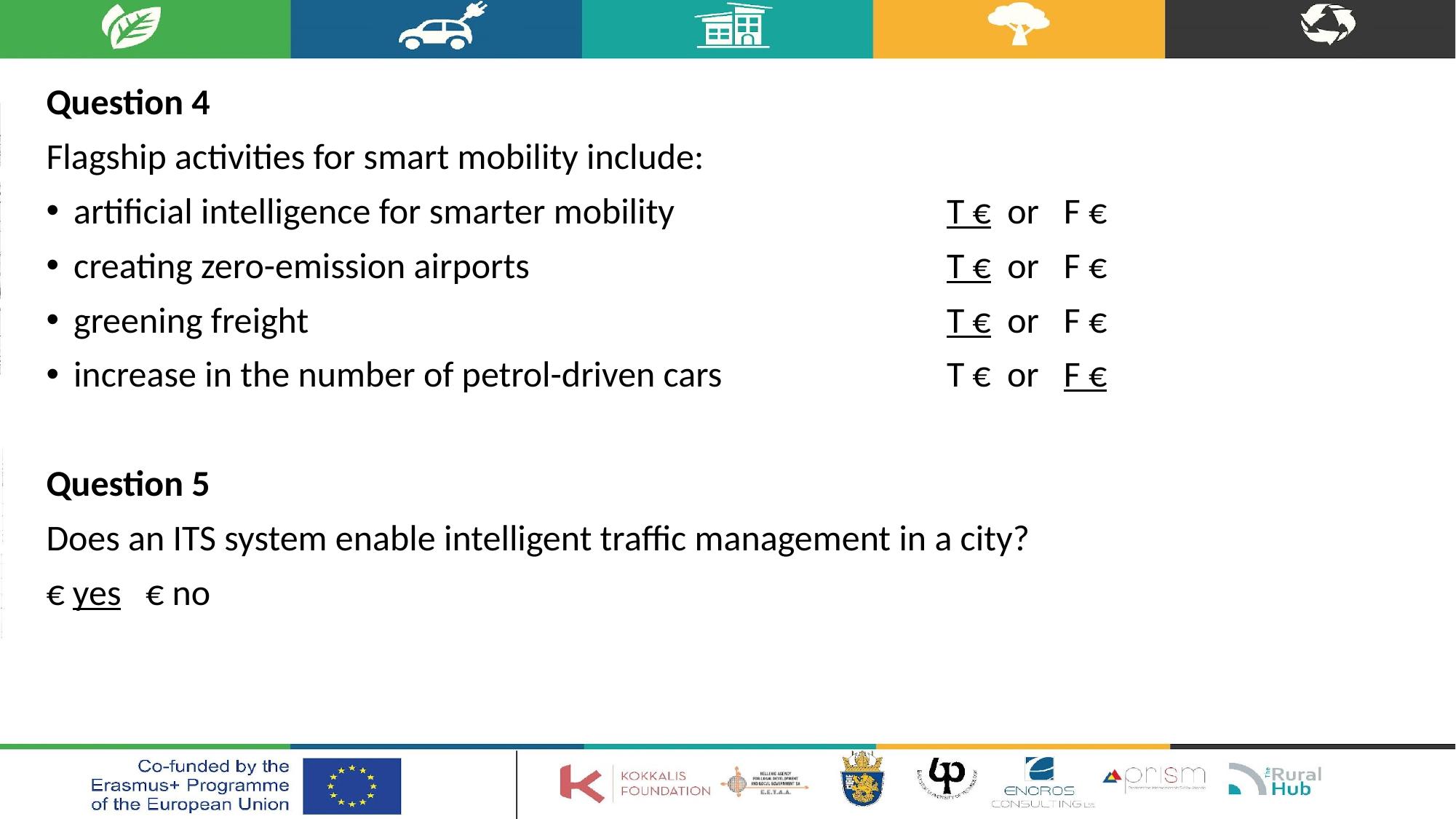

Question 4
Flagship activities for smart mobility include:
artificial intelligence for smarter mobility 			T €  or   F €
creating zero-emission airports  				T €  or   F €
greening freight						T €  or   F €
increase in the number of petrol-driven cars 		T €  or   F €

Question 5
Does an ITS system enable intelligent traffic management in a city?
€ yes   € no